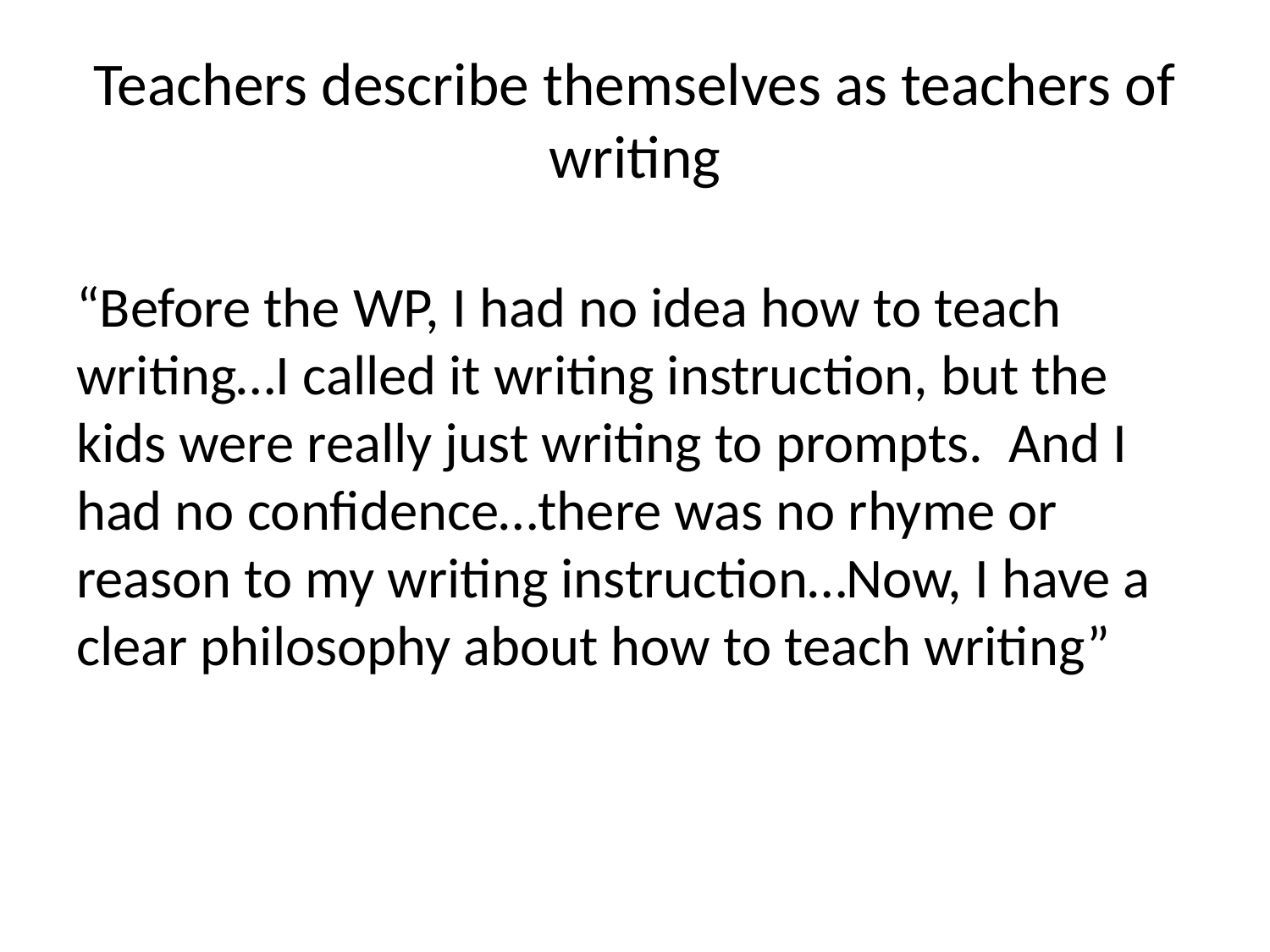

# Teachers describe themselves as teachers of writing
“Before the WP, I had no idea how to teach writing…I called it writing instruction, but the kids were really just writing to prompts.  And I had no confidence…there was no rhyme or reason to my writing instruction…Now, I have a clear philosophy about how to teach writing”